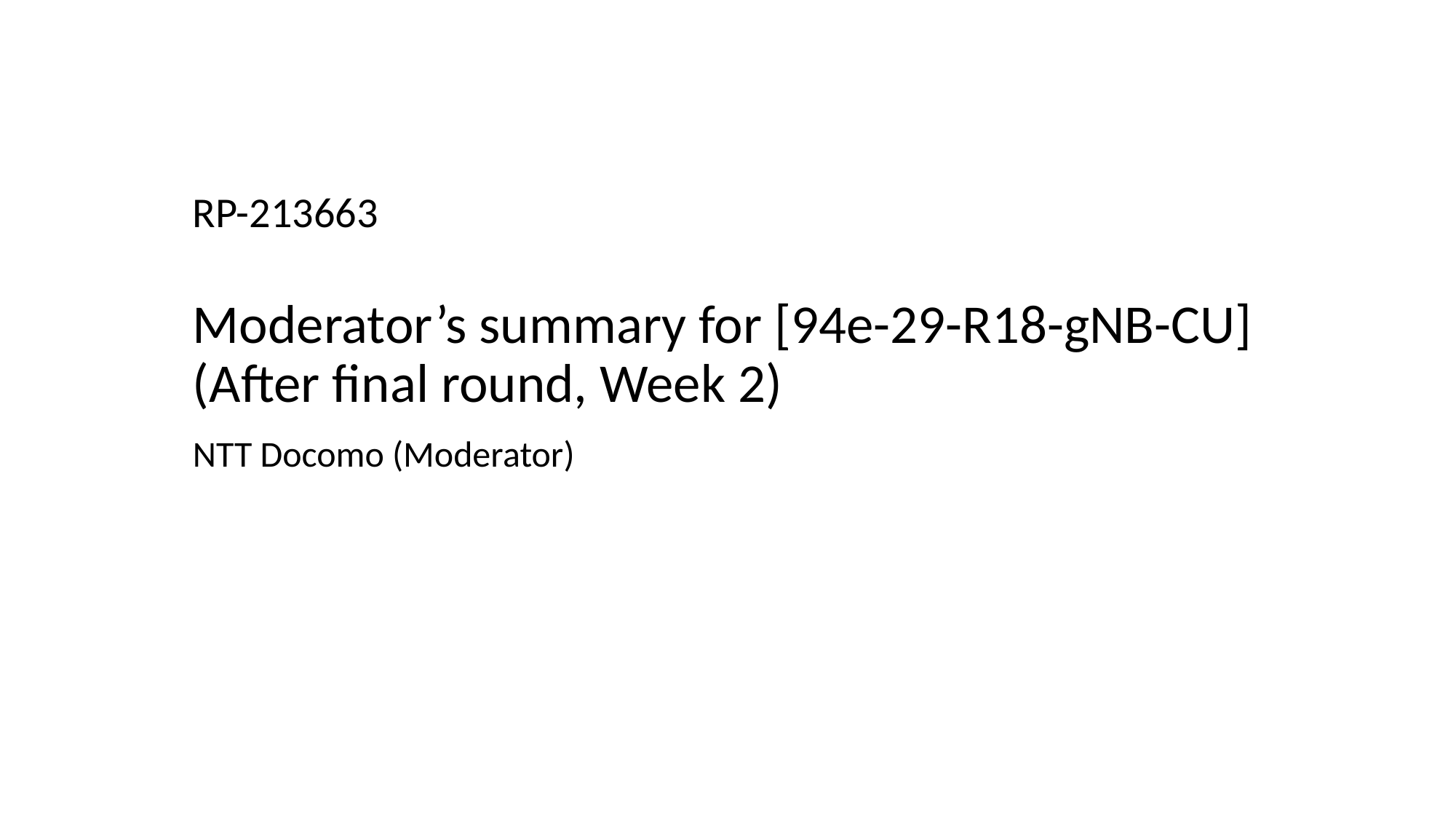

# RP-213663 Moderator’s summary for [94e-29-R18-gNB-CU] (After final round, Week 2)
NTT Docomo (Moderator)